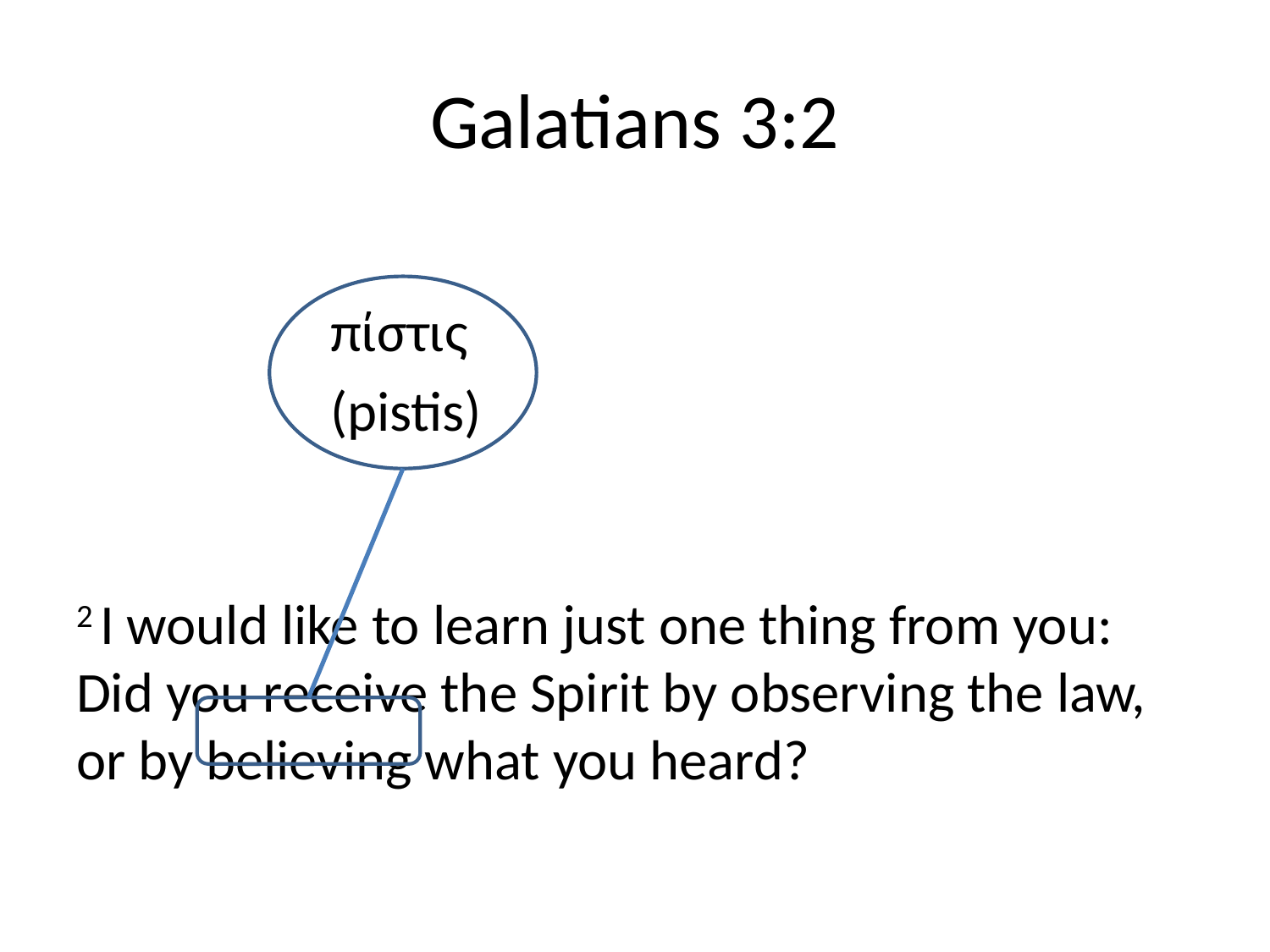

# Galatians 3:2

		πίστις
		(pistis)

2 I would like to learn just one thing from you: Did you receive the Spirit by observing the law, or by believing what you heard?